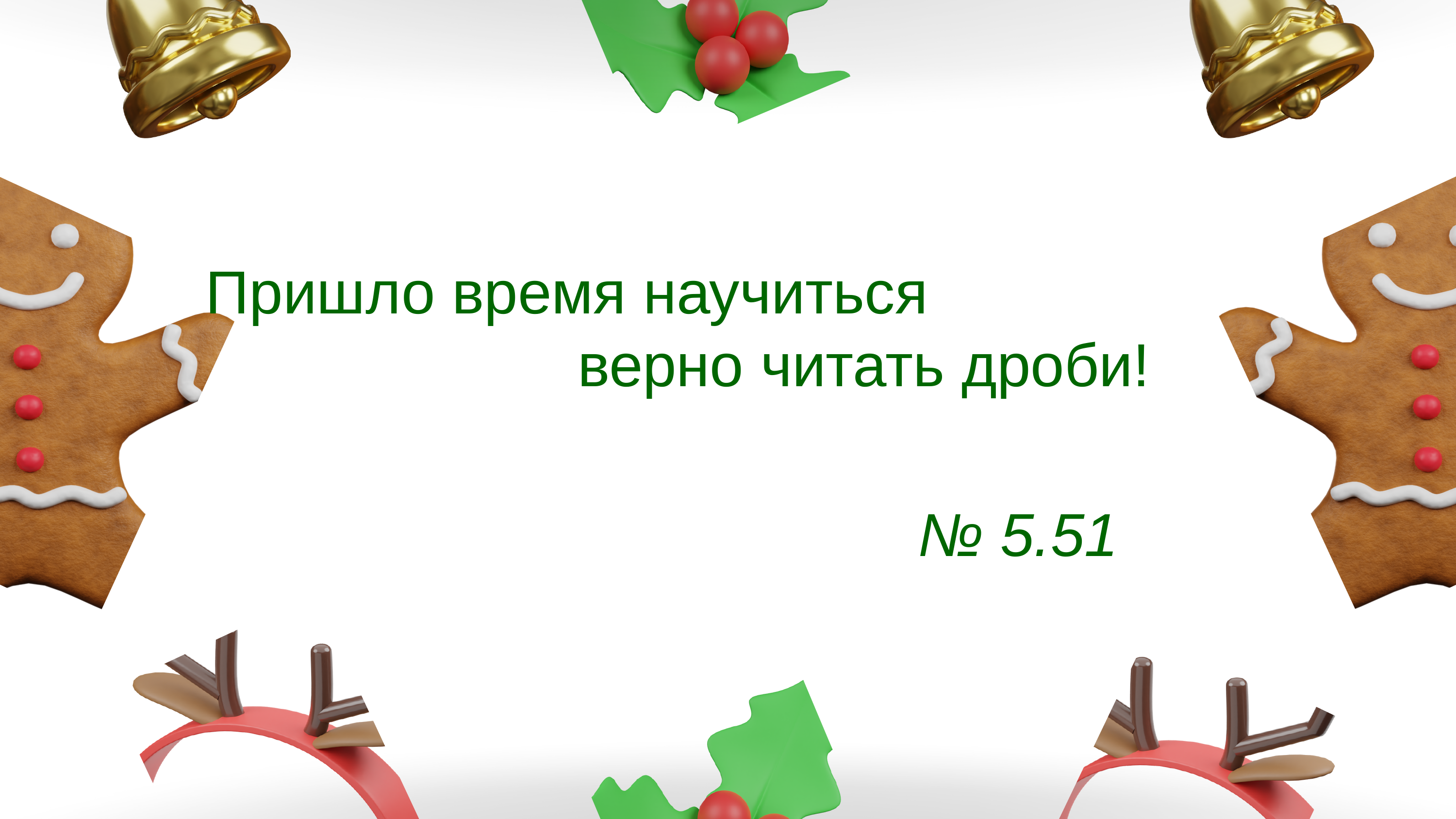

Пришло время научиться
    верно читать дроби!
№ 5.51